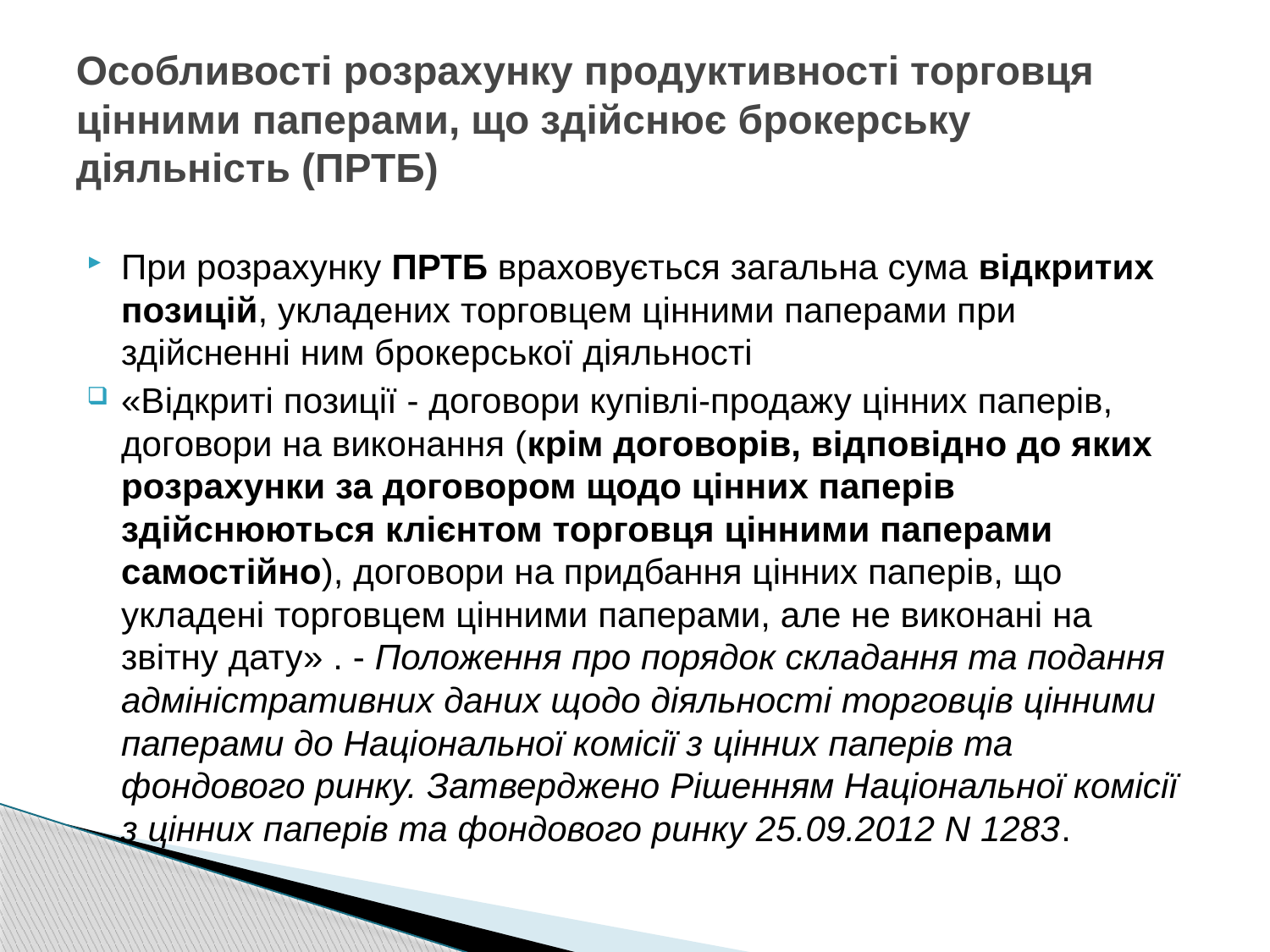

# Особливості розрахунку продуктивності торговця цінними паперами, що здійснює брокерську діяльність (ПРТБ)
При розрахунку ПРТБ враховується загальна сума відкритих позицій, укладених торговцем цінними паперами при здійсненні ним брокерської діяльності
«Відкриті позиції - договори купівлі-продажу цінних паперів, договори на виконання (крім договорів, відповідно до яких розрахунки за договором щодо цінних паперів здійснюються клієнтом торговця цінними паперами самостійно), договори на придбання цінних паперів, що укладені торговцем цінними паперами, але не виконані на звітну дату» . - Положення про порядок складання та подання адміністративних даних щодо діяльності торговців цінними паперами до Національної комісії з цінних паперів та фондового ринку. Затверджено Рішенням Національної комісії з цінних паперів та фондового ринку 25.09.2012 N 1283.